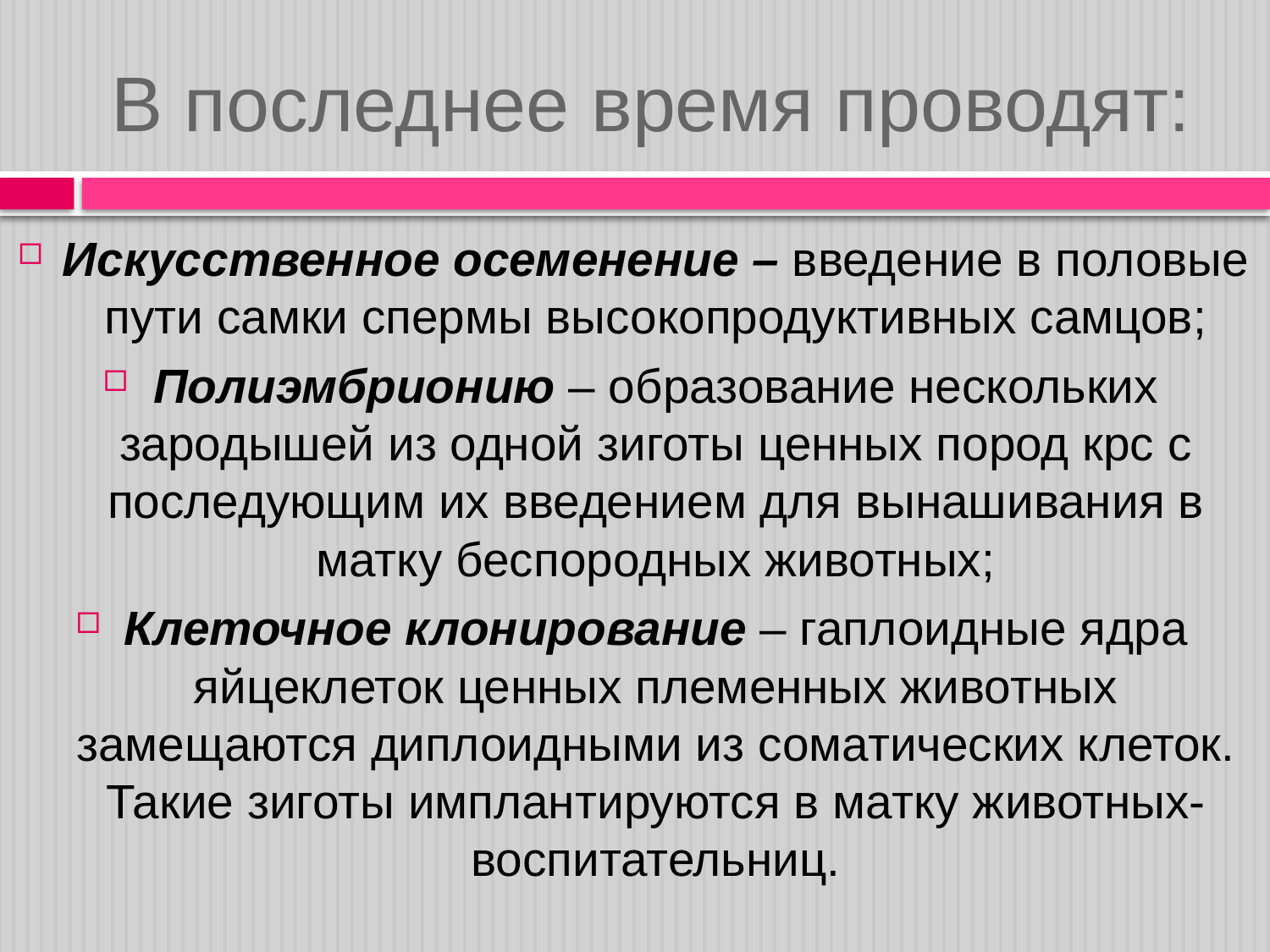

# В последнее время проводят:
Искусственное осеменение – введение в половые пути самки спермы высокопродуктивных самцов;
Полиэмбрионию – образование нескольких зародышей из одной зиготы ценных пород крс с последующим их введением для вынашивания в матку беспородных животных;
Клеточное клонирование – гаплоидные ядра яйцеклеток ценных племенных животных замещаются диплоидными из соматических клеток. Такие зиготы имплантируются в матку животных-воспитательниц.